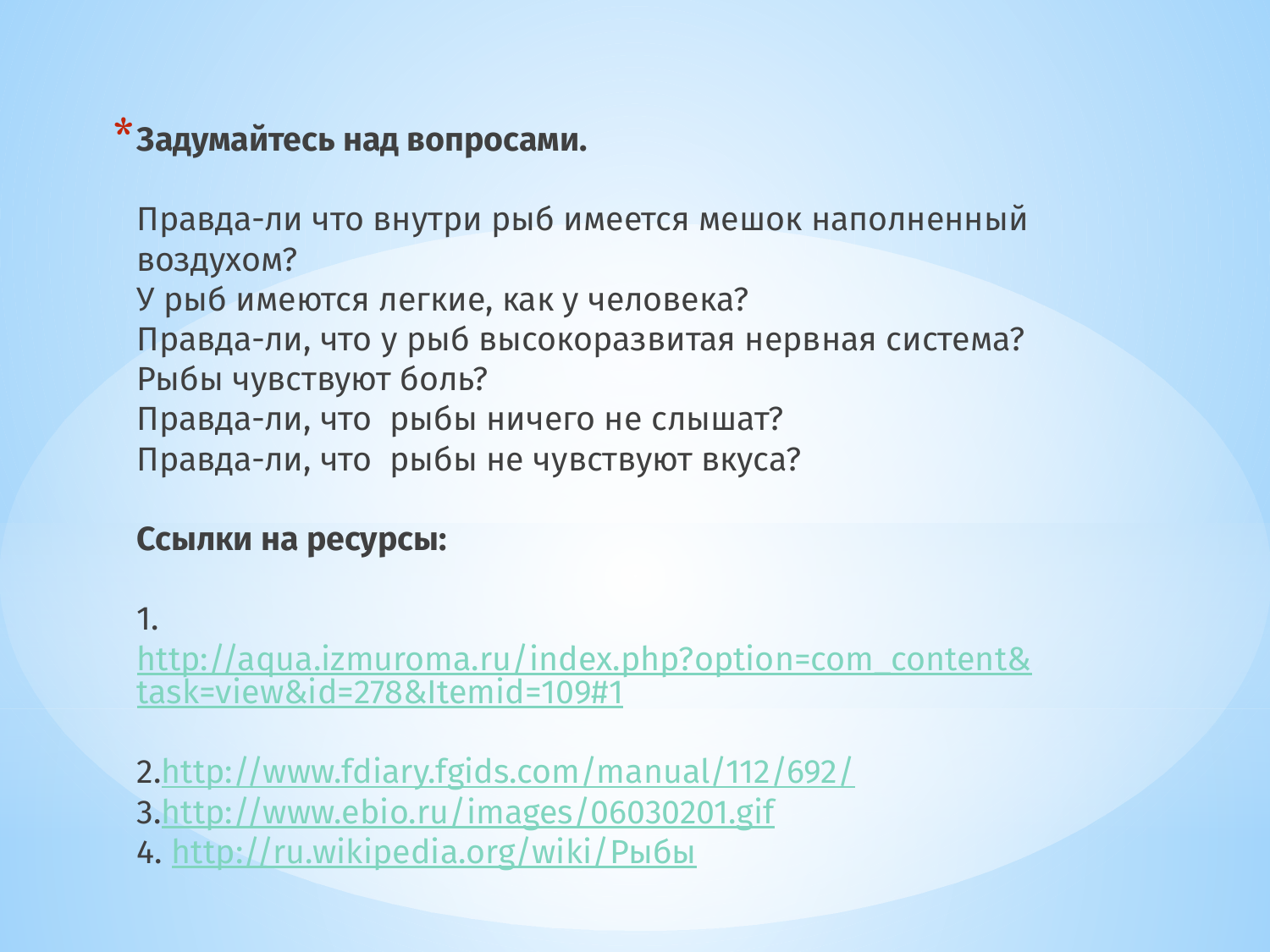

Задумайтесь над вопросами.
Правда-ли что внутри рыб имеется мешок наполненный воздухом?  
У рыб имеются легкие, как у человека?
Правда-ли, что у рыб высокоразвитая нервная система?
Рыбы чувствуют боль?
Правда-ли, что  рыбы ничего не слышат?
Правда-ли, что  рыбы не чувствуют вкуса?
Ссылки на ресурсы:
1. http://aqua.izmuroma.ru/index.php?option=com_content&task=view&id=278&Itemid=109#1
2.http://www.fdiary.fgids.com/manual/112/692/
3.http://www.ebio.ru/images/06030201.gif
4. http://ru.wikipedia.org/wiki/Рыбы